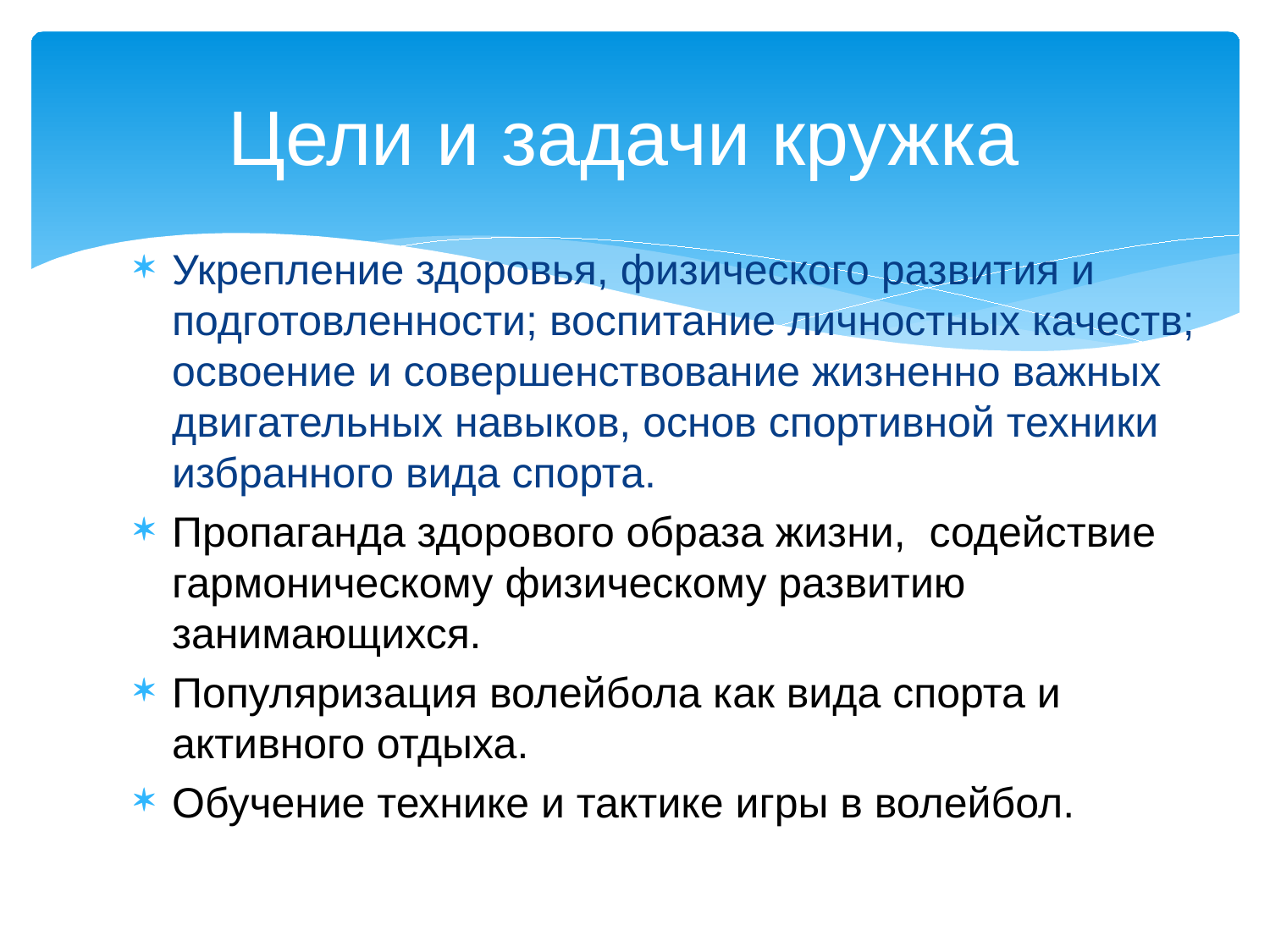

# Цели и задачи кружка
Укрепление здоровья, физического развития и подготовленности; воспитание личностных качеств; освоение и совершенствование жизненно важных двигательных навыков, основ спортивной техники избранного вида спорта.
Пропаганда здорового образа жизни,  содействие гармоническому физическому развитию занимающихся.
Популяризация волейбола как вида спорта и активного отдыха.
Обучение технике и тактике игры в волейбол.